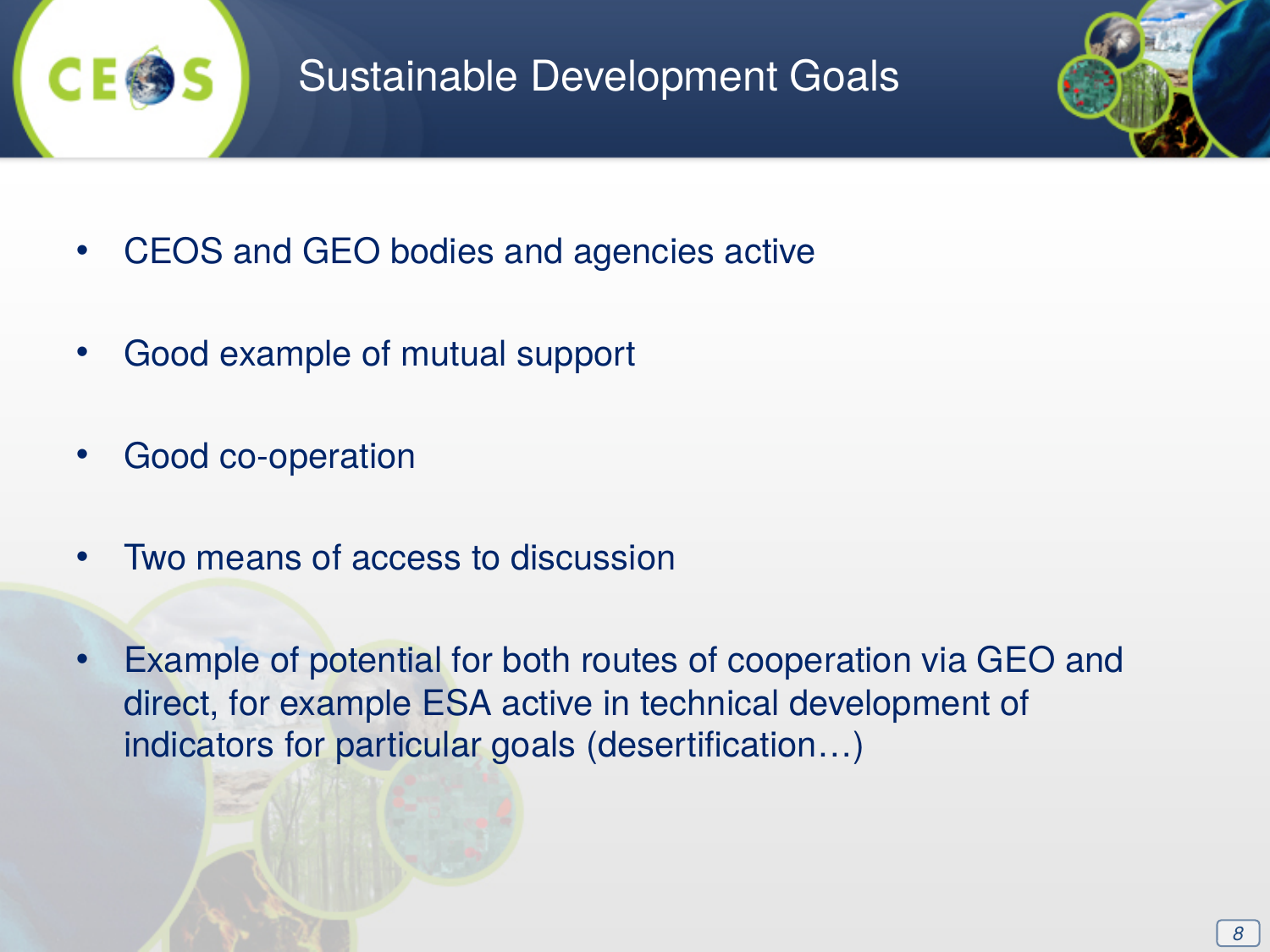

Sustainable Development Goals
CEOS and GEO bodies and agencies active

Good example of mutual support

Good co-operation

Two means of access to discussion

Example of potential for both routes of cooperation via GEO and direct, for example ESA active in technical development of indicators for particular goals (desertification…)

8